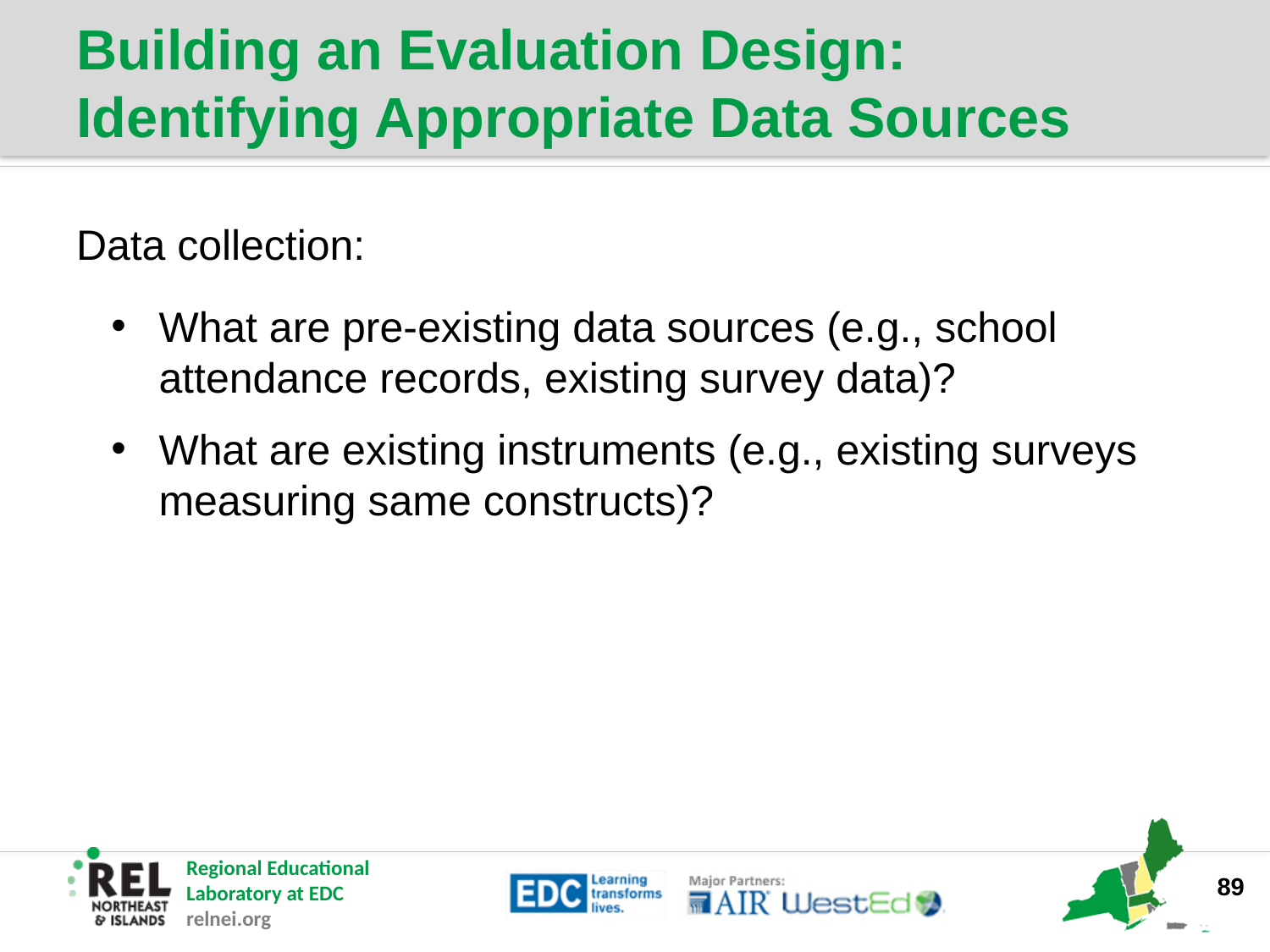

# Building an Evaluation Design: Identifying Appropriate Data Sources
Data collection:
What are pre-existing data sources (e.g., school attendance records, existing survey data)?
What are existing instruments (e.g., existing surveys measuring same constructs)?

89